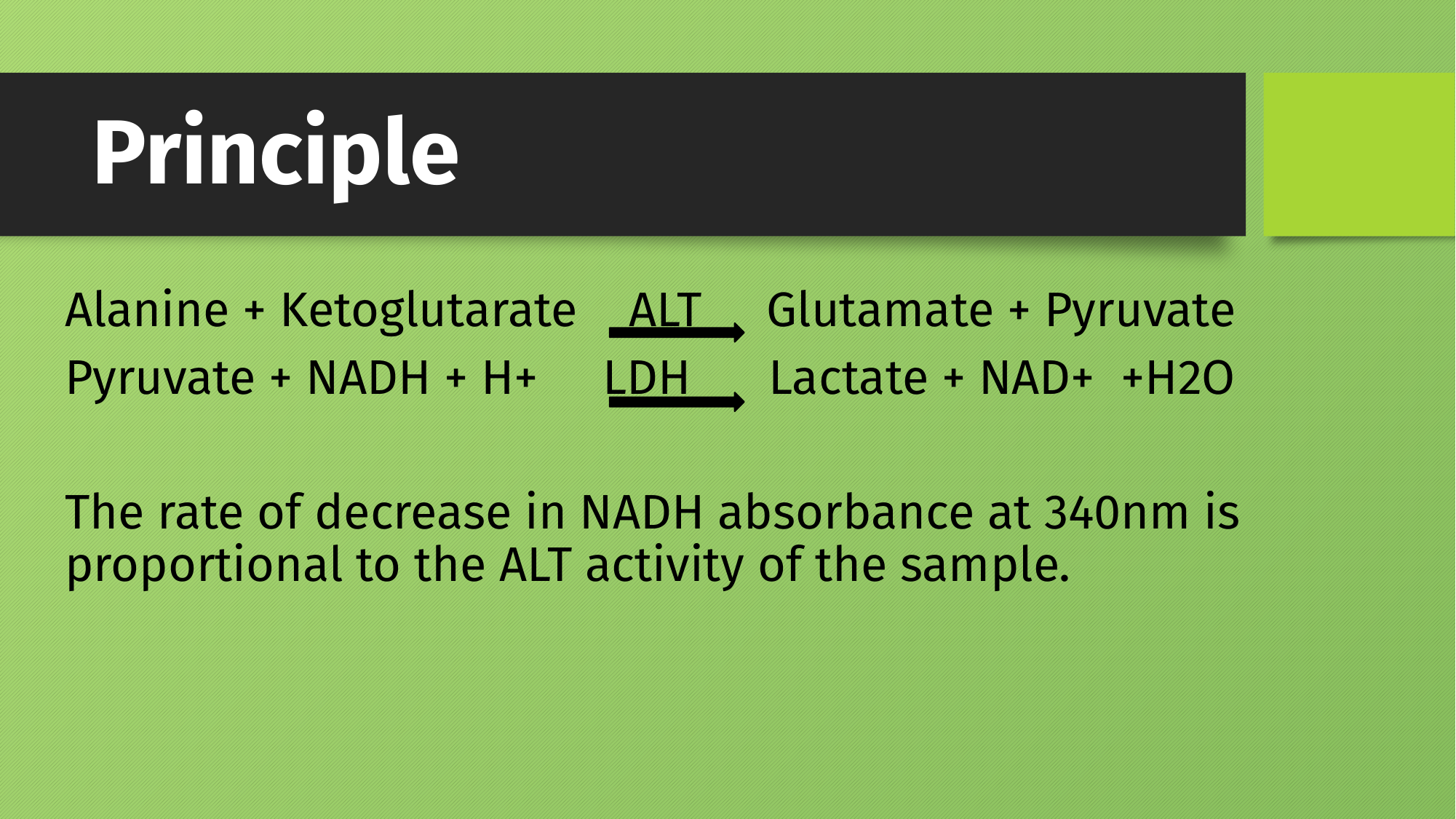

# Principle
Alanine + Ketoglutarate    ALT     Glutamate + Pyruvate
Pyruvate + NADH + H+     LDH      Lactate + NAD+  +H2O

The rate of decrease in NADH absorbance at 340nm is proportional to the ALT activity of the sample.